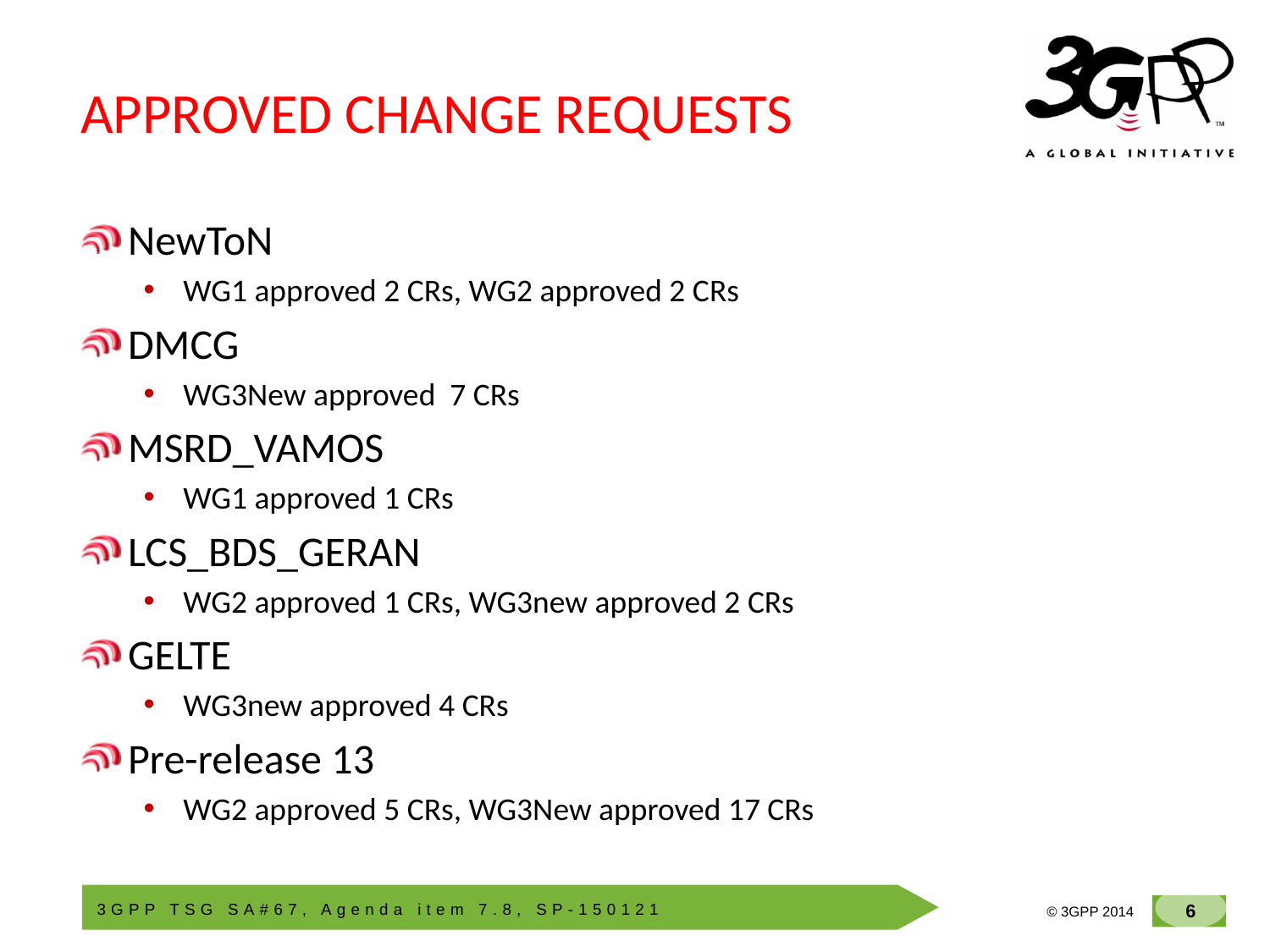

# APPROVED CHANGE REQUESTS
NewToN
WG1 approved 2 CRs, WG2 approved 2 CRs
DMCG
WG3New approved  7 CRs
MSRD_VAMOS
WG1 approved 1 CRs
LCS_BDS_GERAN
WG2 approved 1 CRs, WG3new approved 2 CRs
GELTE
WG3new approved 4 CRs
Pre-release 13
WG2 approved 5 CRs, WG3New approved 17 CRs